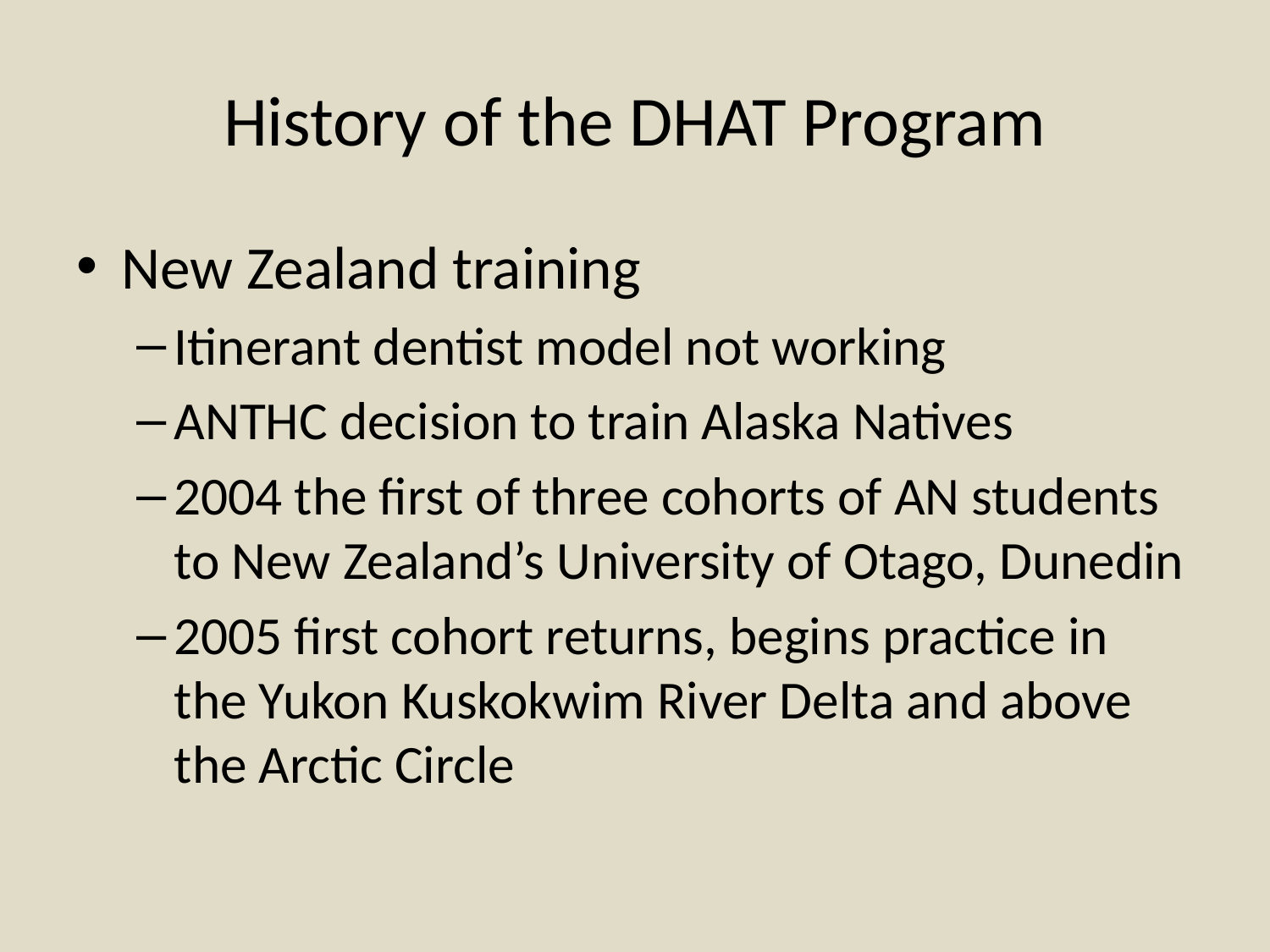

# History of the DHAT Program
New Zealand training
Itinerant dentist model not working
ANTHC decision to train Alaska Natives
2004 the first of three cohorts of AN students to New Zealand’s University of Otago, Dunedin
2005 first cohort returns, begins practice in the Yukon Kuskokwim River Delta and above the Arctic Circle